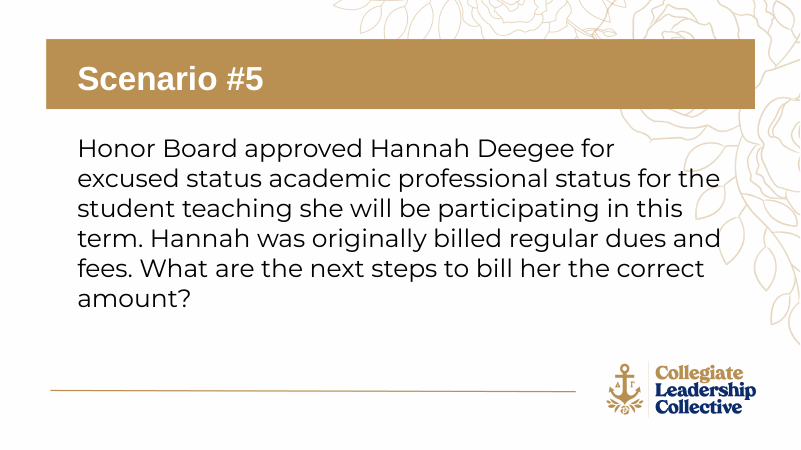

Scenario #5
Honor Board approved Hannah Deegee for excused status academic professional status for the student teaching she will be participating in this term. Hannah was originally billed regular dues and fees. What are the next steps to bill her the correct amount?